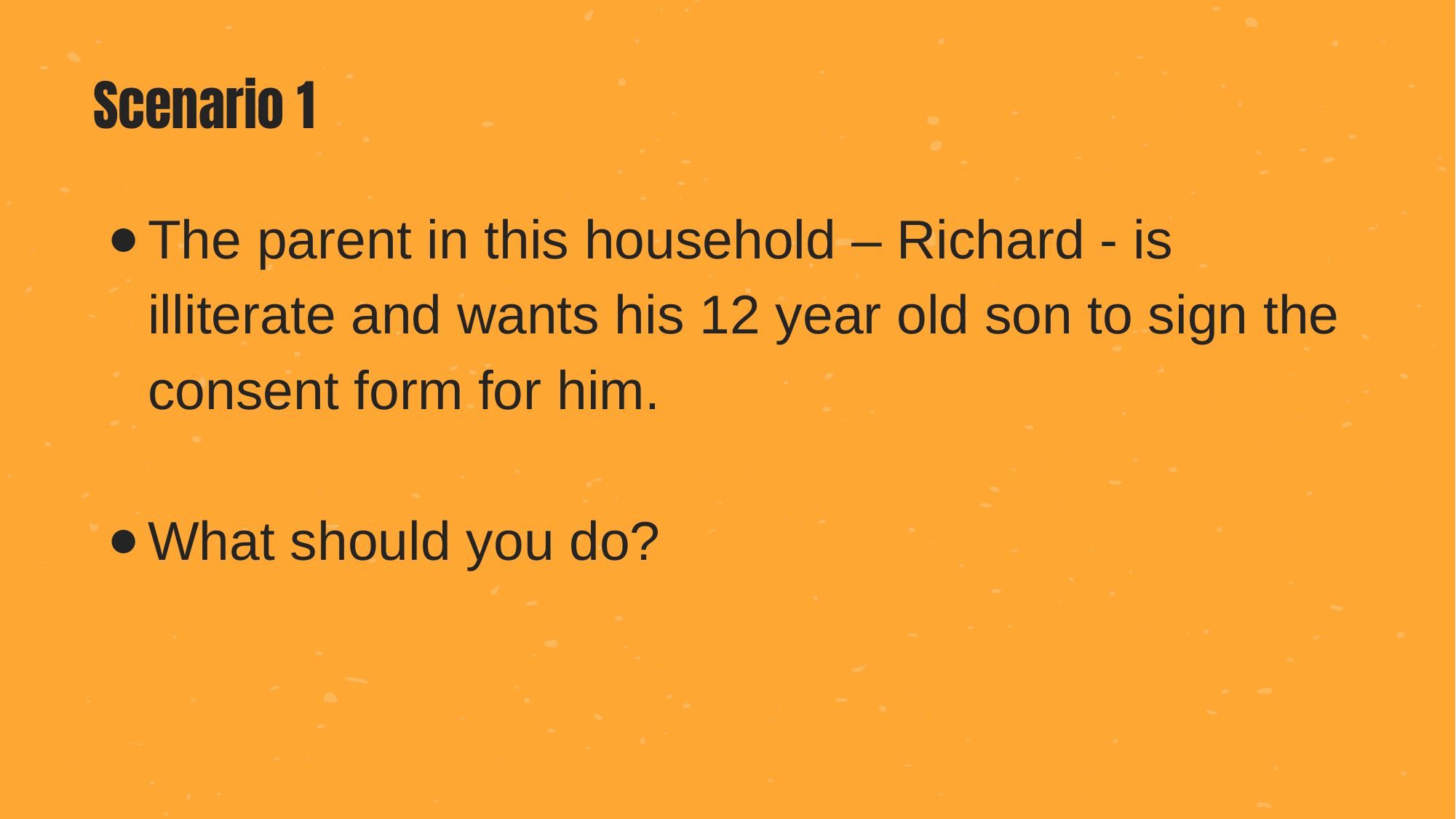

Scenario 1
The parent in this household – Richard - is illiterate and wants his 12 year old son to sign the consent form for him.

What should you do?